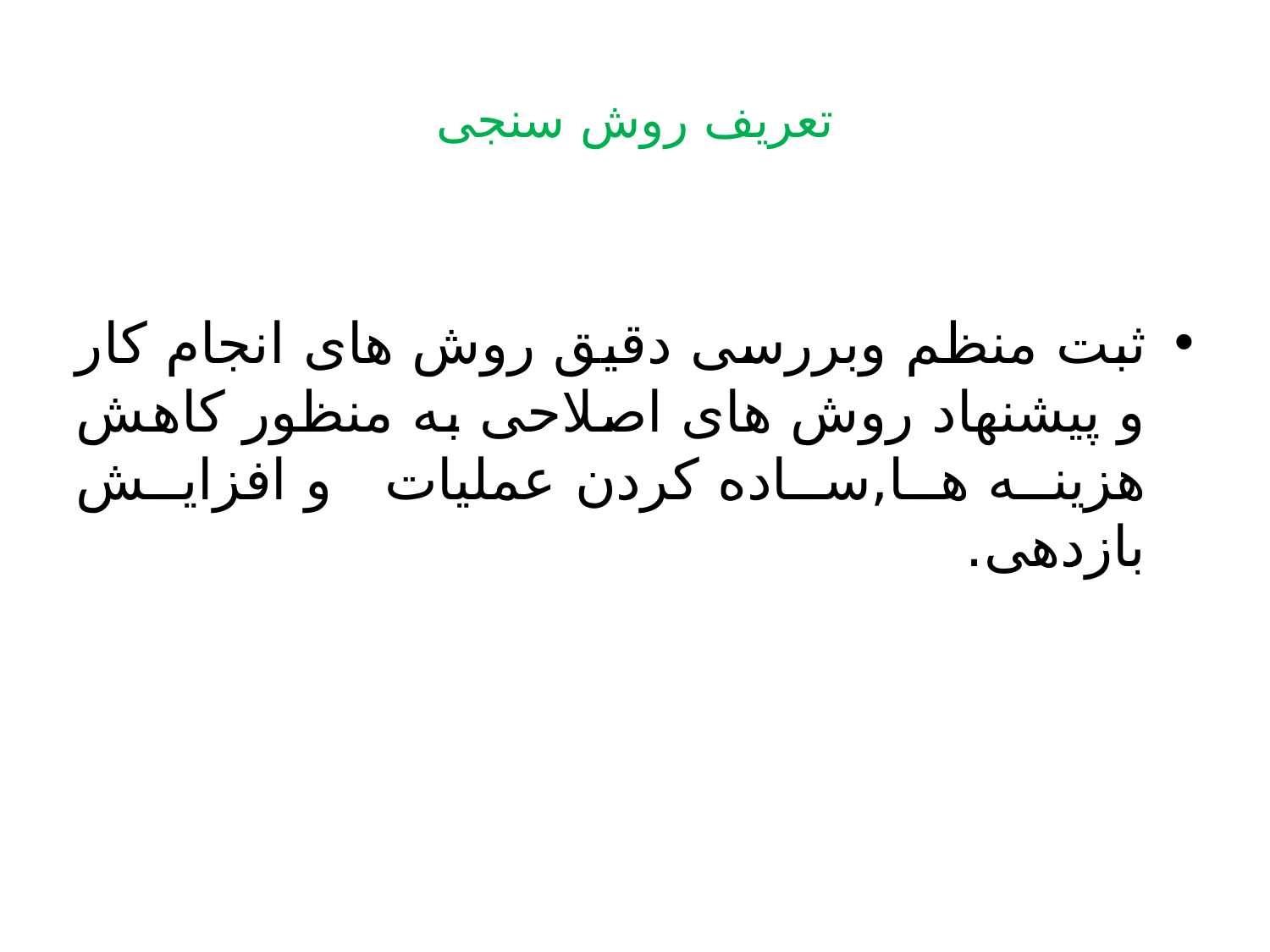

# تعریف روش سنجی

ثبت منظم وبررسی دقیق روش های انجام کار و پیشنهاد روش های اصلاحی به منظور کاهش هزینه ها,ساده کردن عملیات و افزایش بازدهی.